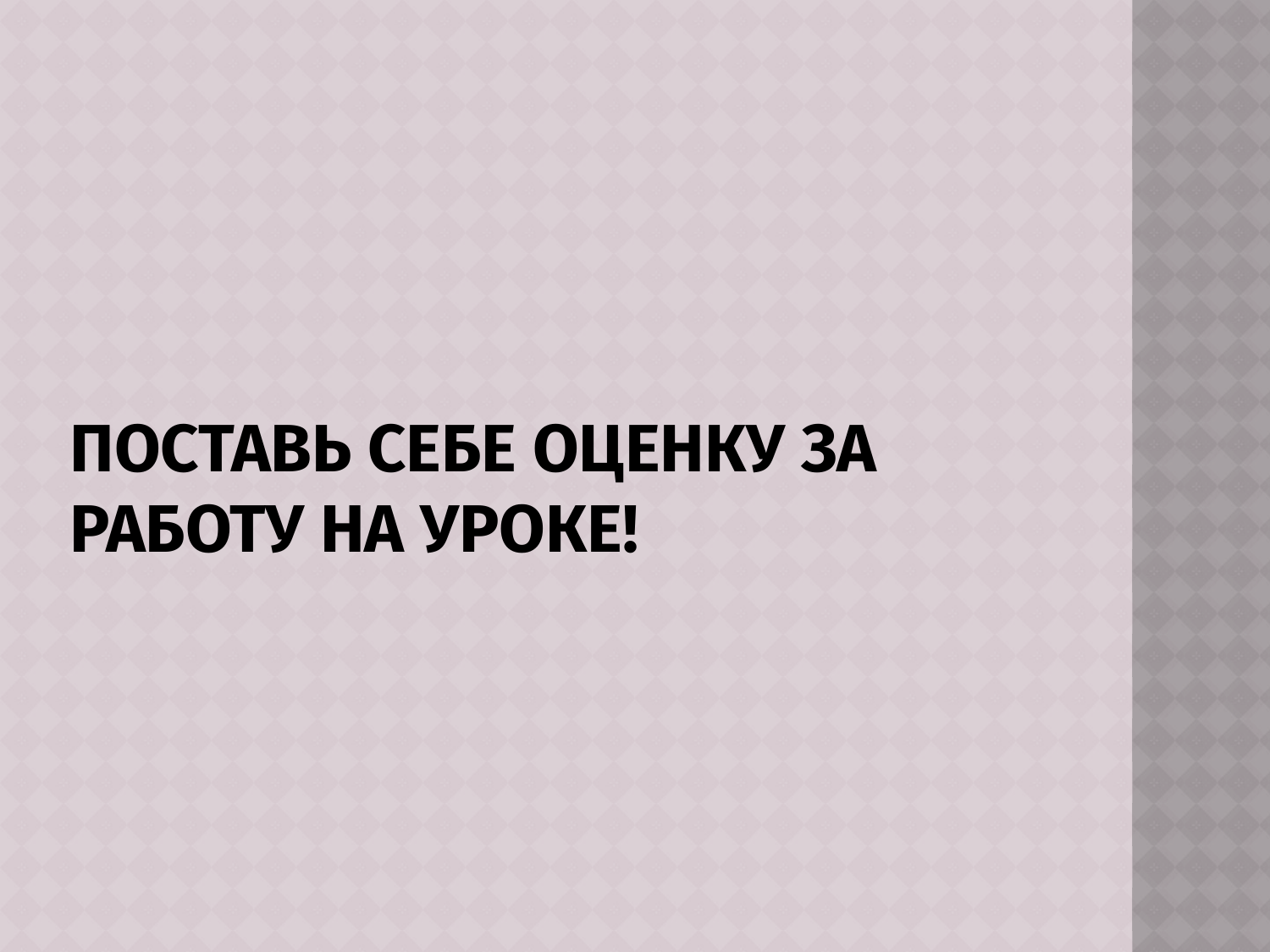

# Поставь себе оценку за работу на уроке!